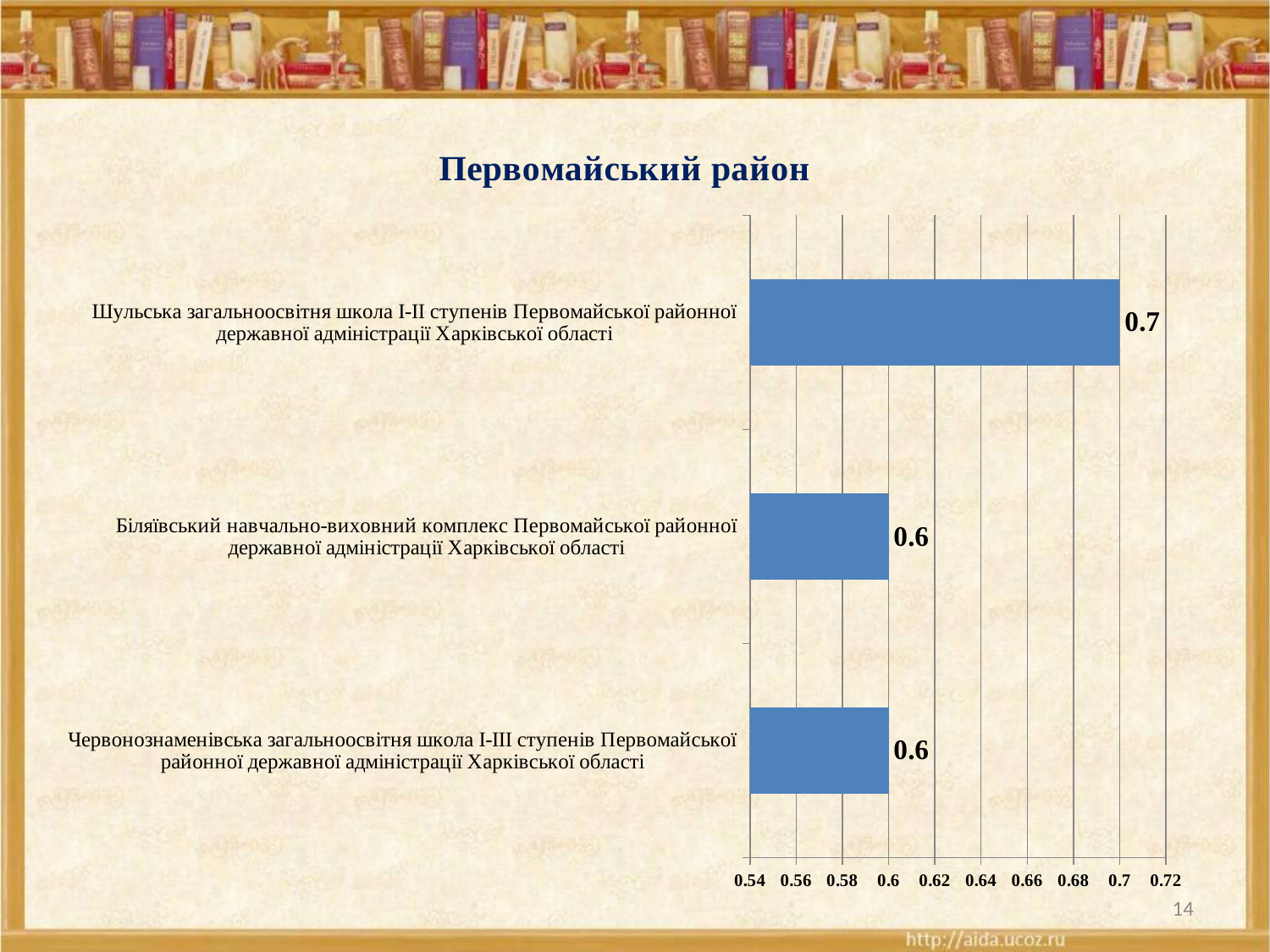

### Chart: Первомайський район

| Category | Первомайський район |
|---|---|
| Червонознаменівська загальноосвітня школа І-ІІІ ступенів Первомайської районної державної адміністрації Харківської області | 0.6 |
| Біляївський навчально-виховний комплекс Первомайської районної державної адміністрації Харківської області | 0.6 |
| Шульська загальноосвітня школа І-ІІ ступенів Первомайської районної державної адміністрації Харківської області | 0.7 |
14